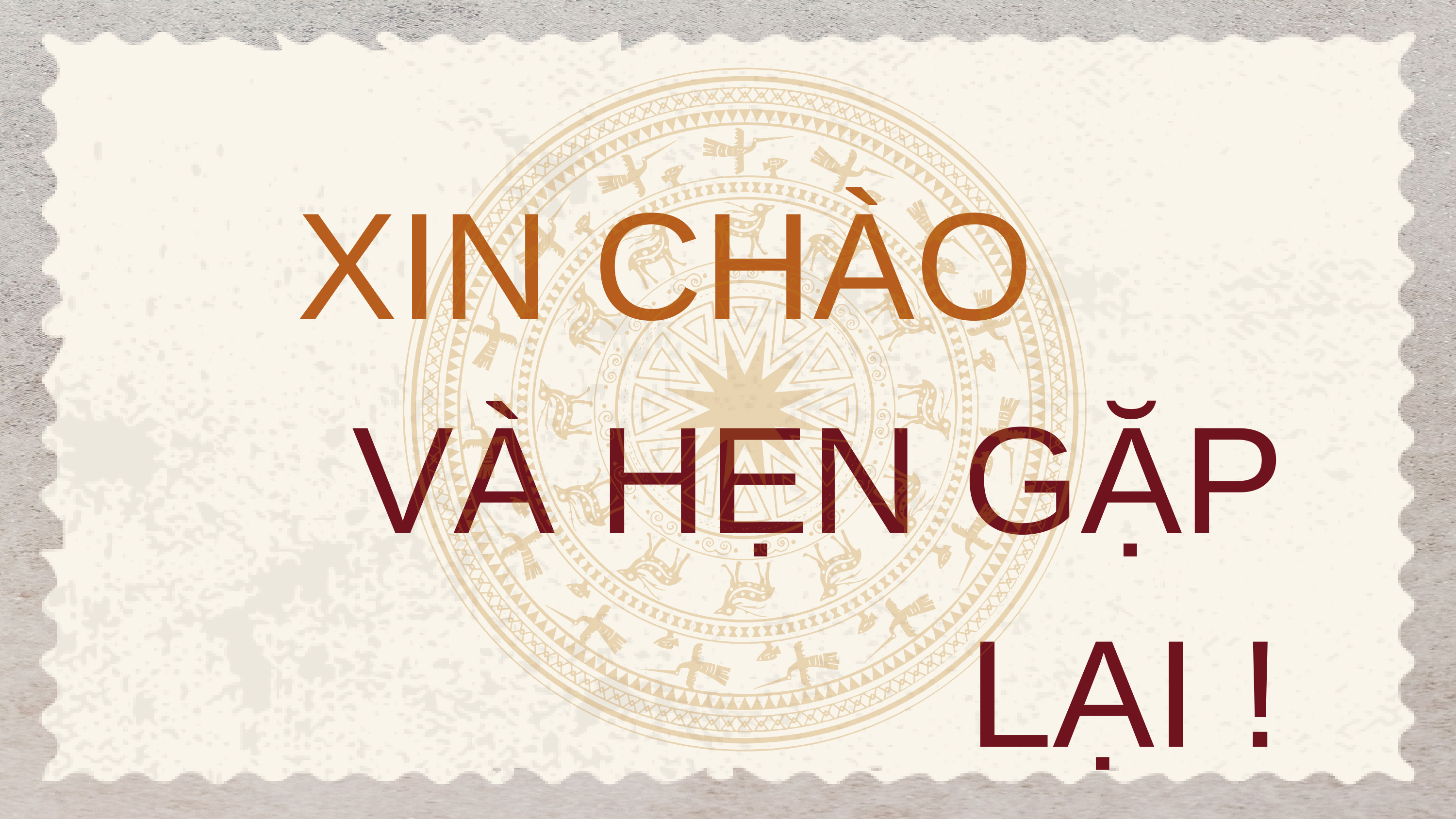

XIN CHÀO
 VÀ HẸN GẶP LẠI !